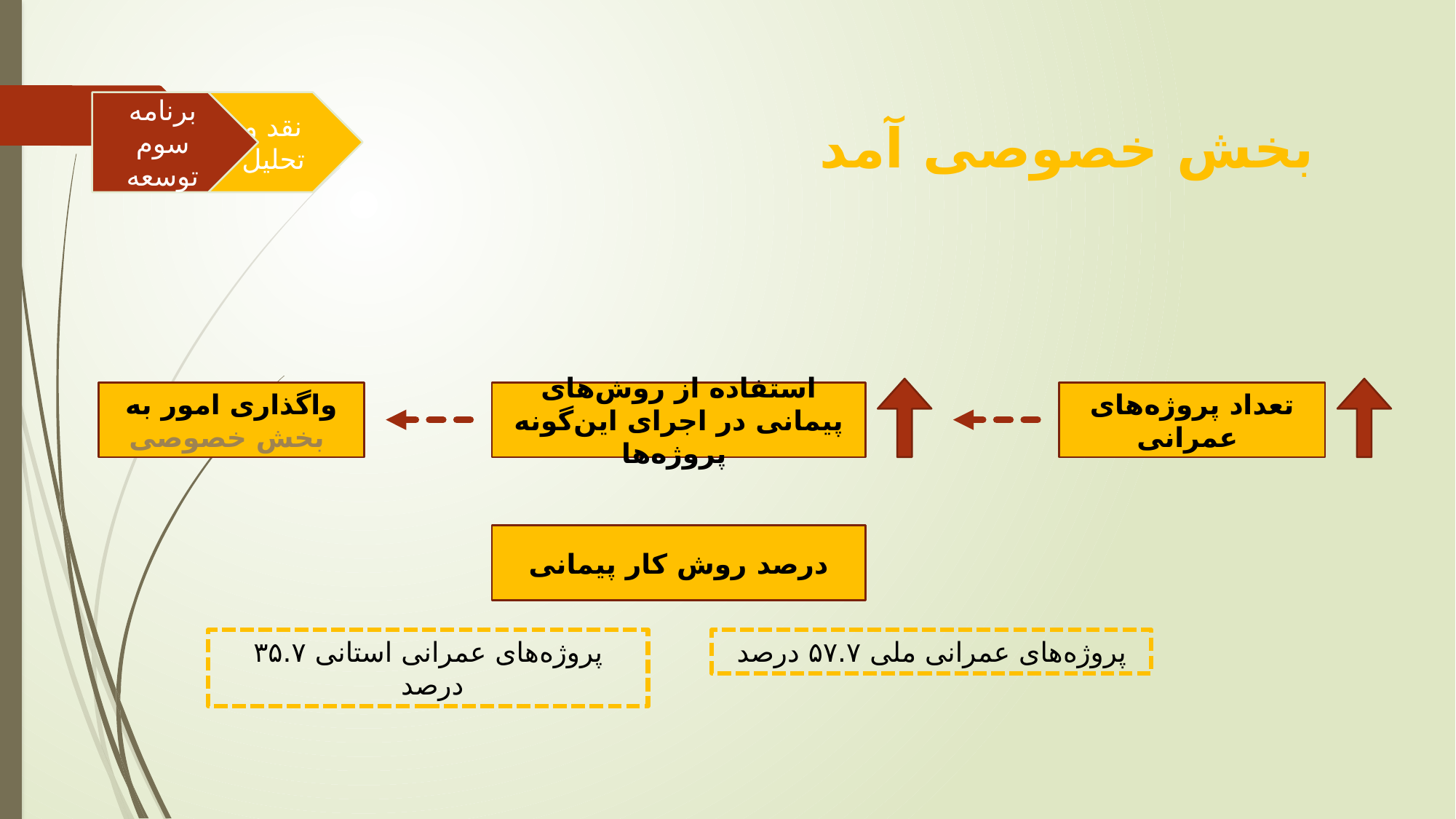

برنامه سوم توسعه
نقد و تحلیل
بخش خصوصی آمد

واگذاری امور به بخش خصوصی
استفاده از روش‌های پیمانی در اجرای این‌گونه پرو‌ژه‌ها
تعداد پروژه‌های عمرانی
درصد روش کار پیمانی
پروژه‌های عمرانی استانی ۳۵.۷ درصد
پروژه‌های عمرانی ملی ۵۷.۷ درصد